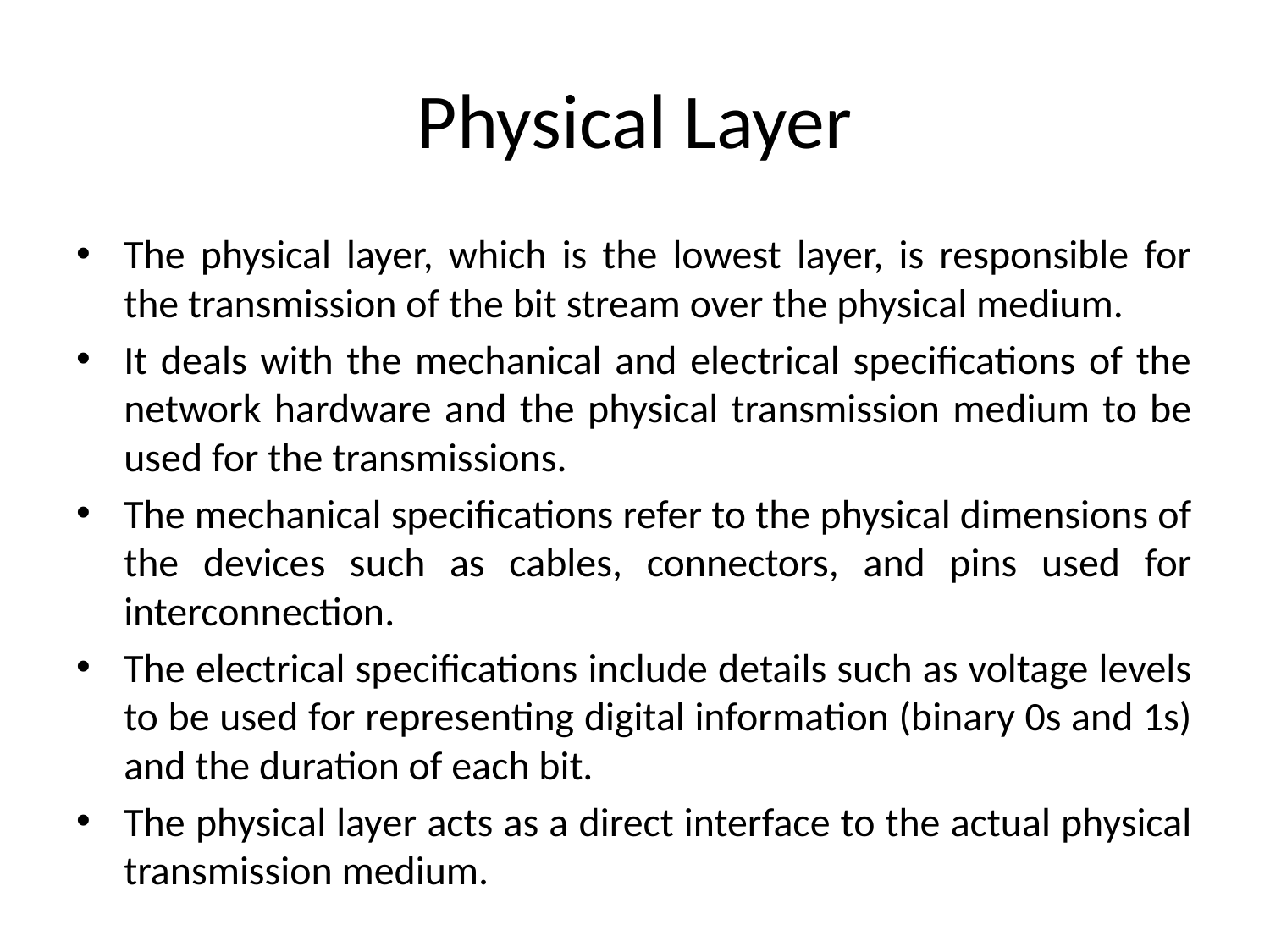

# Physical Layer
The physical layer, which is the lowest layer, is responsible for the transmission of the bit stream over the physical medium.
It deals with the mechanical and electrical specifications of the network hardware and the physical transmission medium to be used for the transmissions.
The mechanical specifications refer to the physical dimensions of the devices such as cables, connectors, and pins used for interconnection.
The electrical specifications include details such as voltage levels to be used for representing digital information (binary 0s and 1s) and the duration of each bit.
The physical layer acts as a direct interface to the actual physical transmission medium.